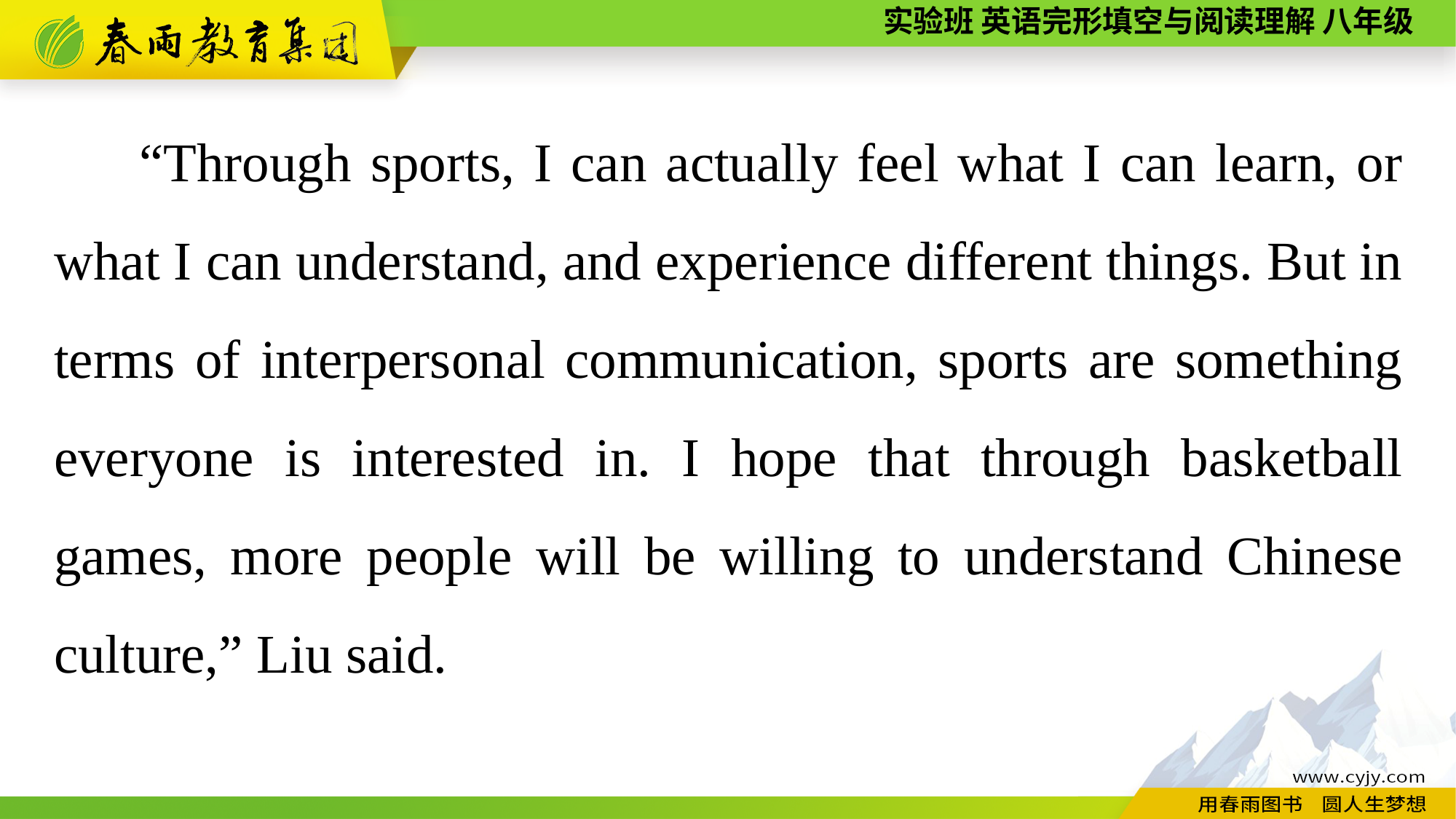

“Through sports, I can actually feel what I can learn, or what I can understand, and experience different things. But in terms of interpersonal communication, sports are something everyone is interested in. I hope that through basketball games, more people will be willing to understand Chinese culture,” Liu said.